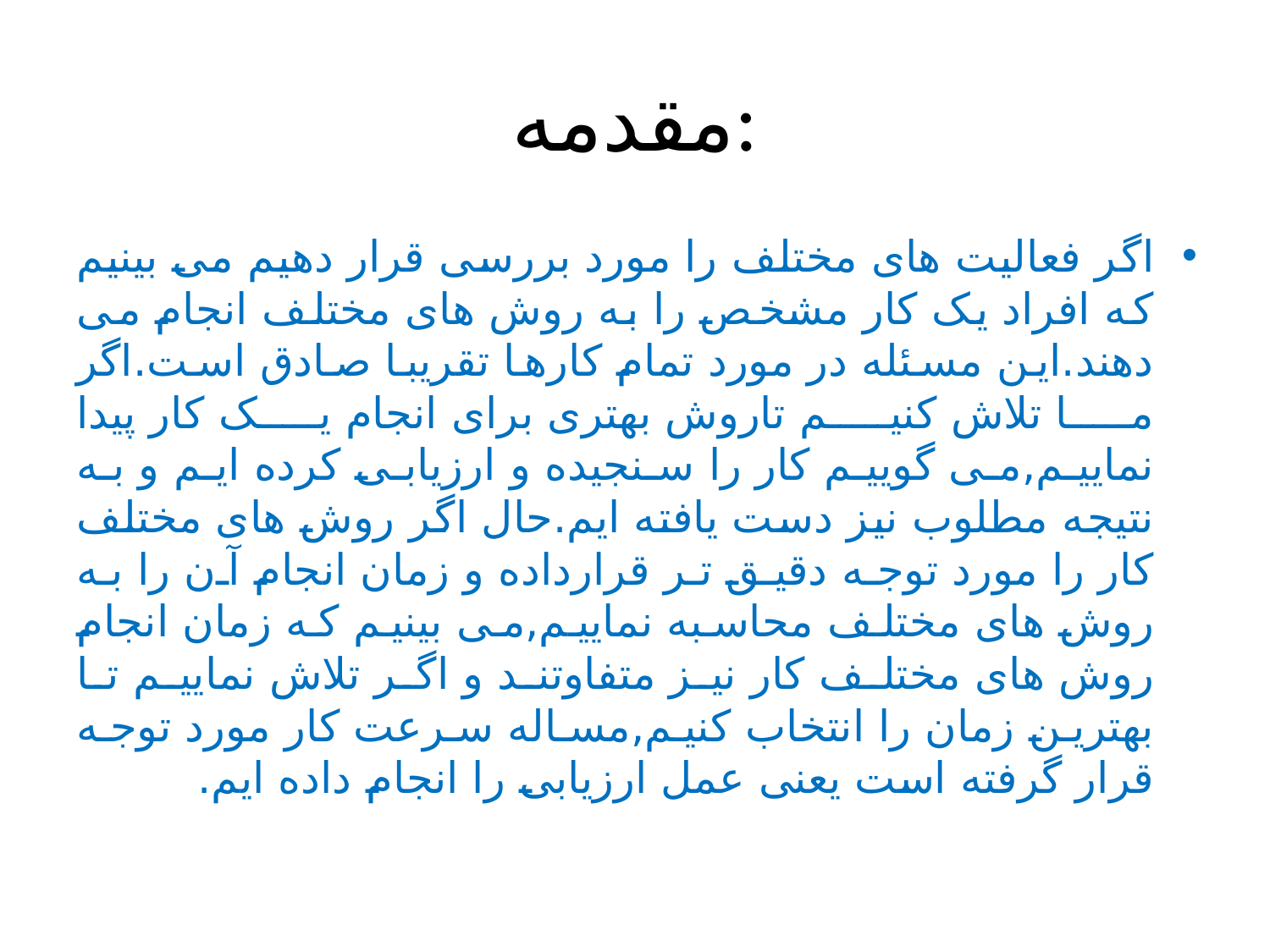

# مقدمه:
اگر فعالیت های مختلف را مورد بررسی قرار دهیم می بینیم که افراد یک کار مشخص را به روش های مختلف انجام می دهند.این مسئله در مورد تمام کارها تقریبا صادق است.اگر ما تلاش کنیم تاروش بهتری برای انجام یک کار پیدا نماییم,می گوییم کار را سنجیده و ارزیابی کرده ایم و به نتیجه مطلوب نیز دست یافته ایم.حال اگر روش های مختلف کار را مورد توجه دقیق تر قرارداده و زمان انجام آن را به روش های مختلف محاسبه نماییم,می بینیم که زمان انجام روش های مختلف کار نیز متفاوتند و اگر تلاش نماییم تا بهترین زمان را انتخاب کنیم,مساله سرعت کار مورد توجه قرار گرفته است یعنی عمل ارزیابی را انجام داده ایم.